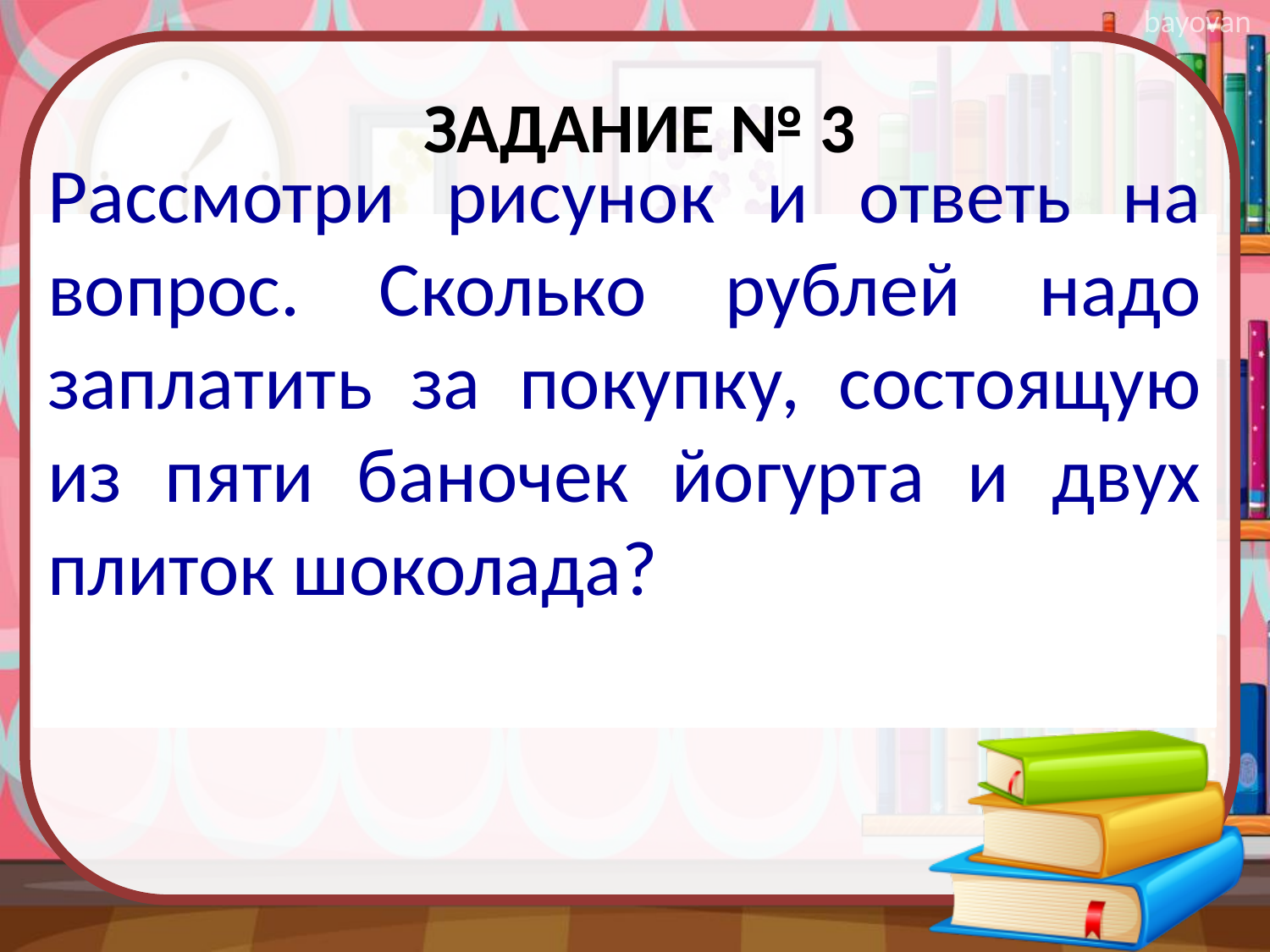

# Задание № 3
Рассмотри рисунок и ответь на вопрос. Сколько рублей надо заплатить за покупку, состоящую из пяти баночек йогурта и двух плиток шоколада?